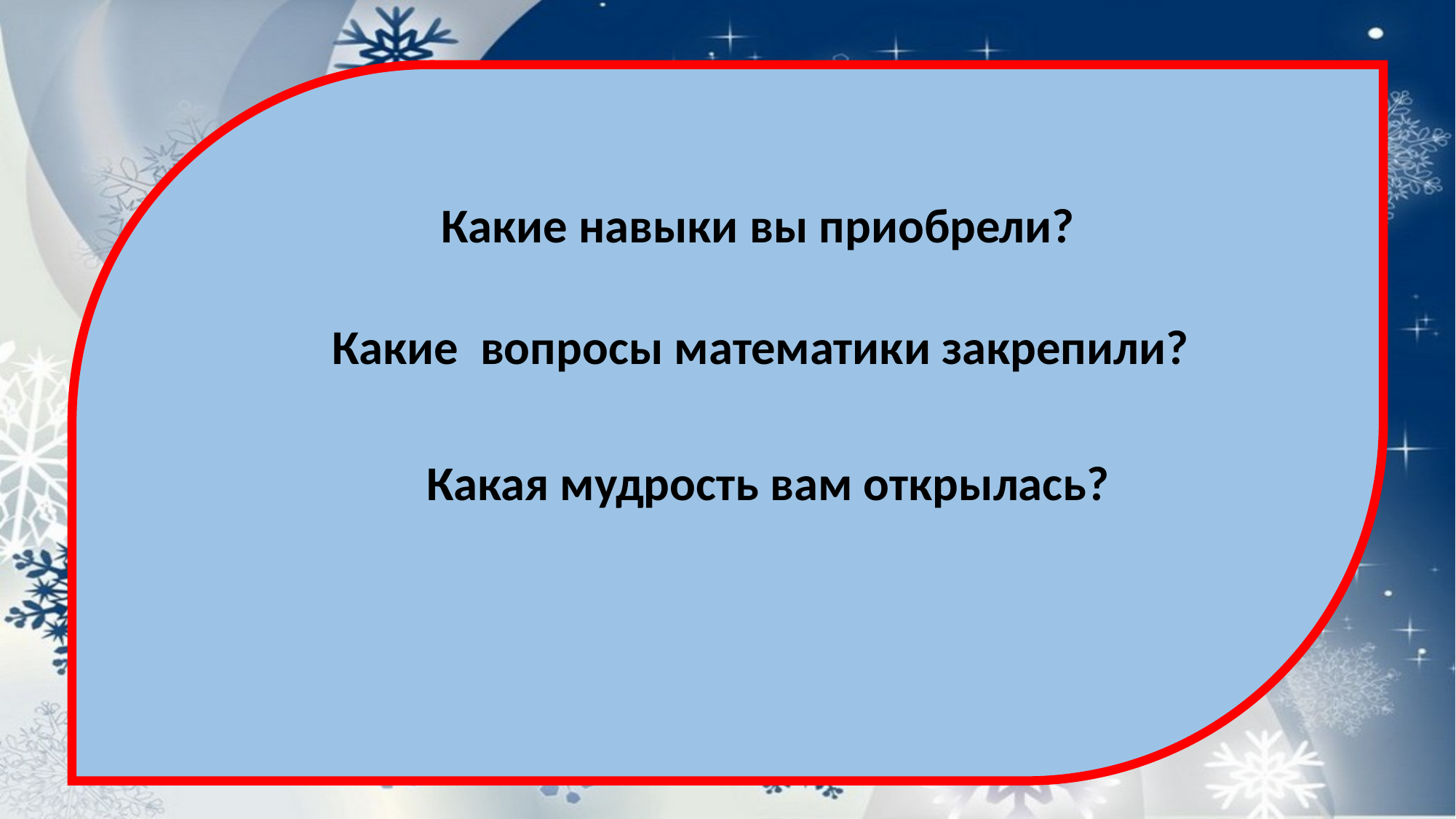

Какие навыки вы приобрели?
Какие  вопросы математики закрепили?
Какая мудрость вам открылась?